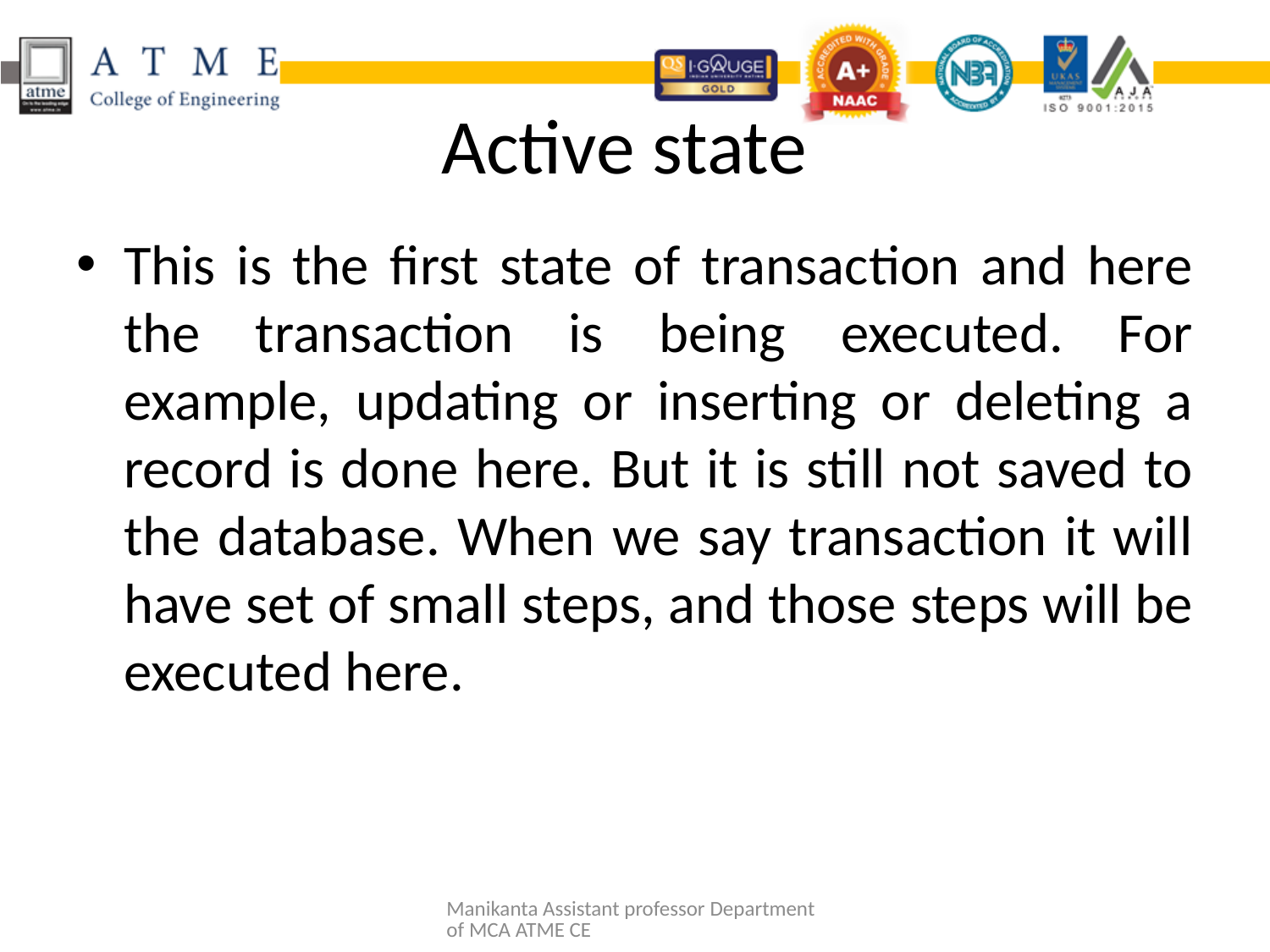

# Active state
This is the first state of transaction and here the transaction is being executed. For example, updating or inserting or deleting a record is done here. But it is still not saved to the database. When we say transaction it will have set of small steps, and those steps will be executed here.
Manikanta Assistant professor Department of MCA ATME CE